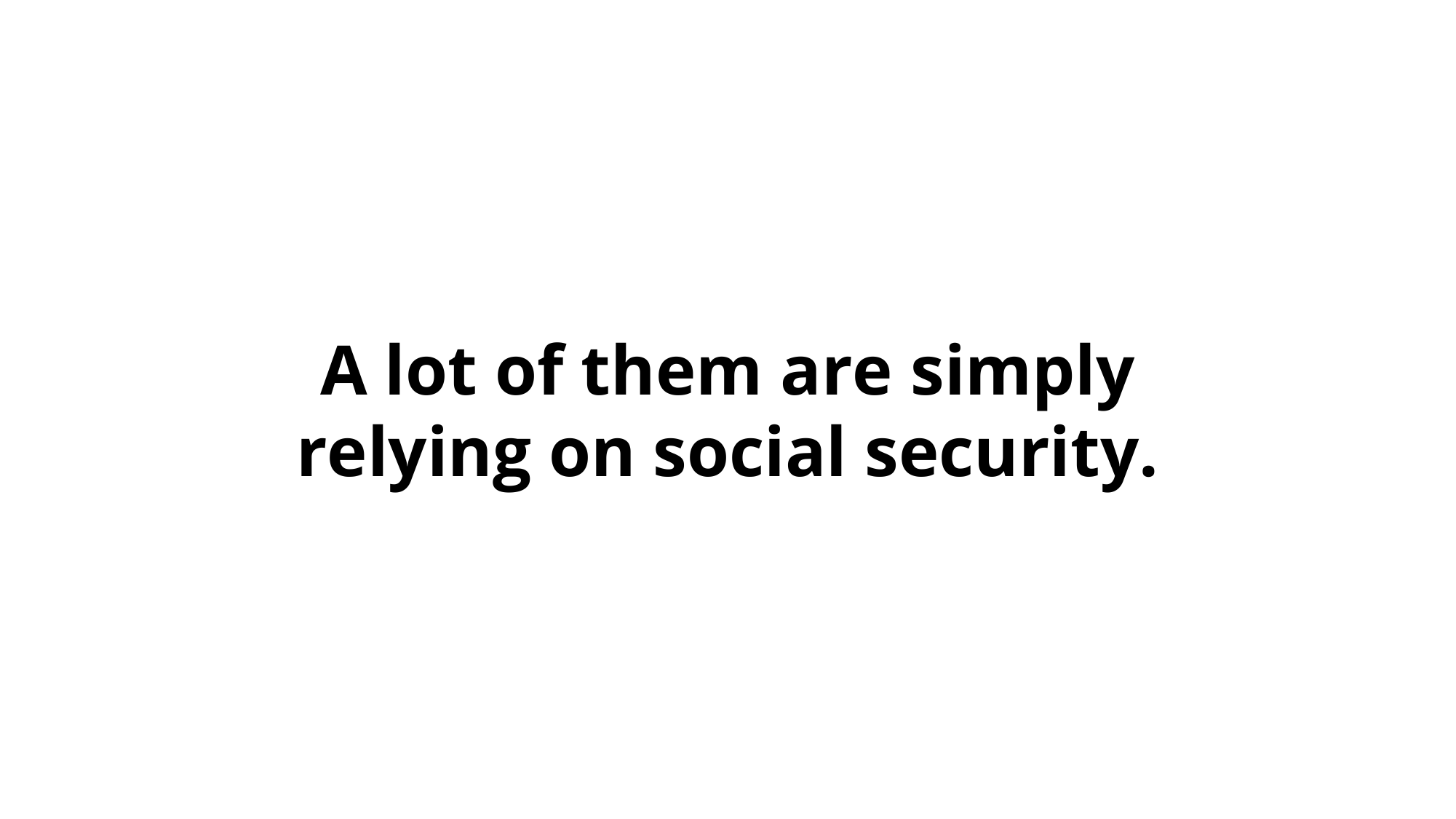

A lot of them are simply relying on social security.